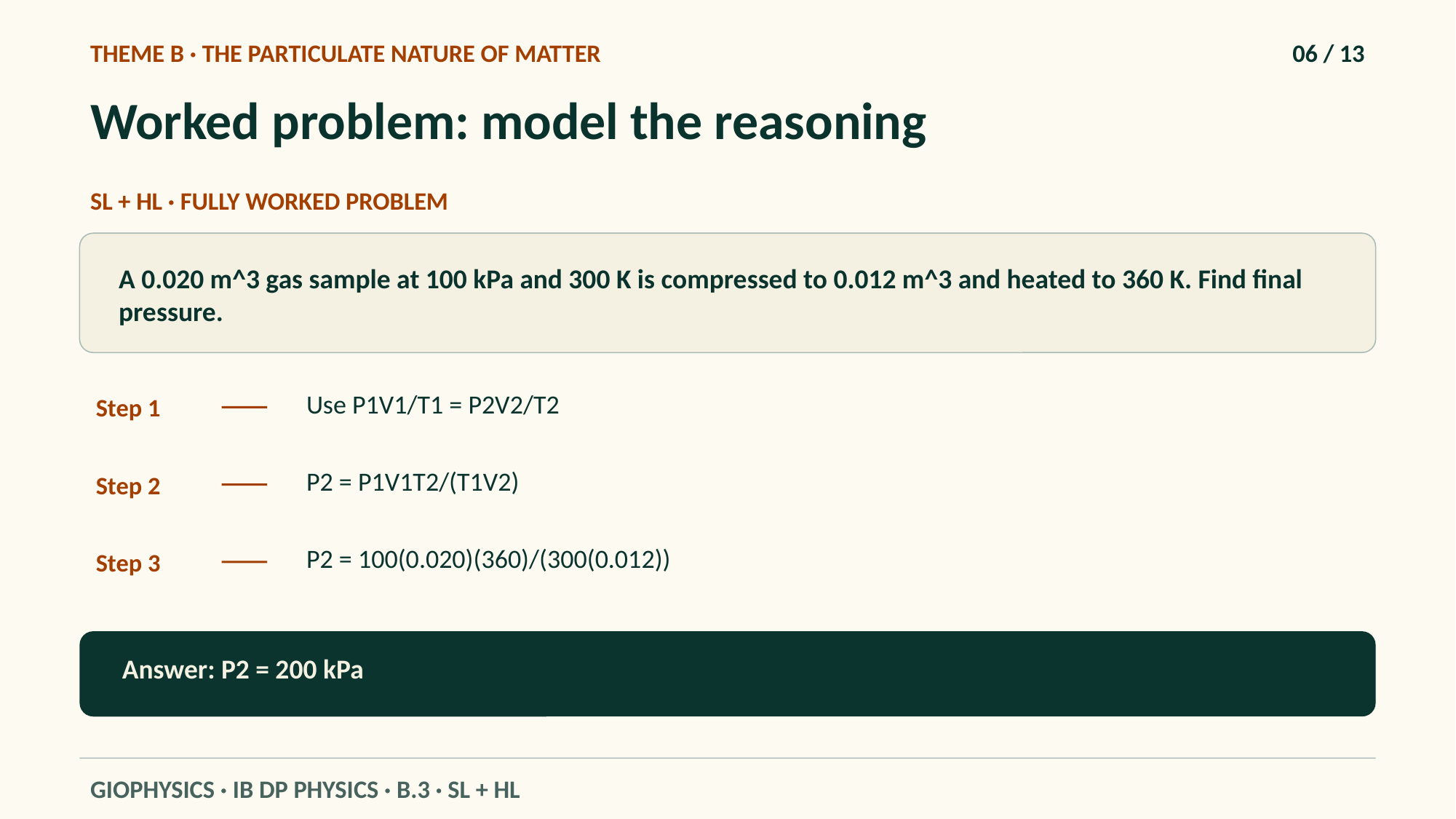

THEME B · THE PARTICULATE NATURE OF MATTER
06 / 13
Worked problem: model the reasoning
SL + HL · FULLY WORKED PROBLEM

A 0.020 m^3 gas sample at 100 kPa and 300 K is compressed to 0.012 m^3 and heated to 360 K. Find final pressure.
Use P1V1/T1 = P2V2/T2
Step 1

P2 = P1V1T2/(T1V2)
Step 2

P2 = 100(0.020)(360)/(300(0.012))
Step 3

Answer: P2 = 200 kPa

GIOPHYSICS · IB DP PHYSICS · B.3 · SL + HL